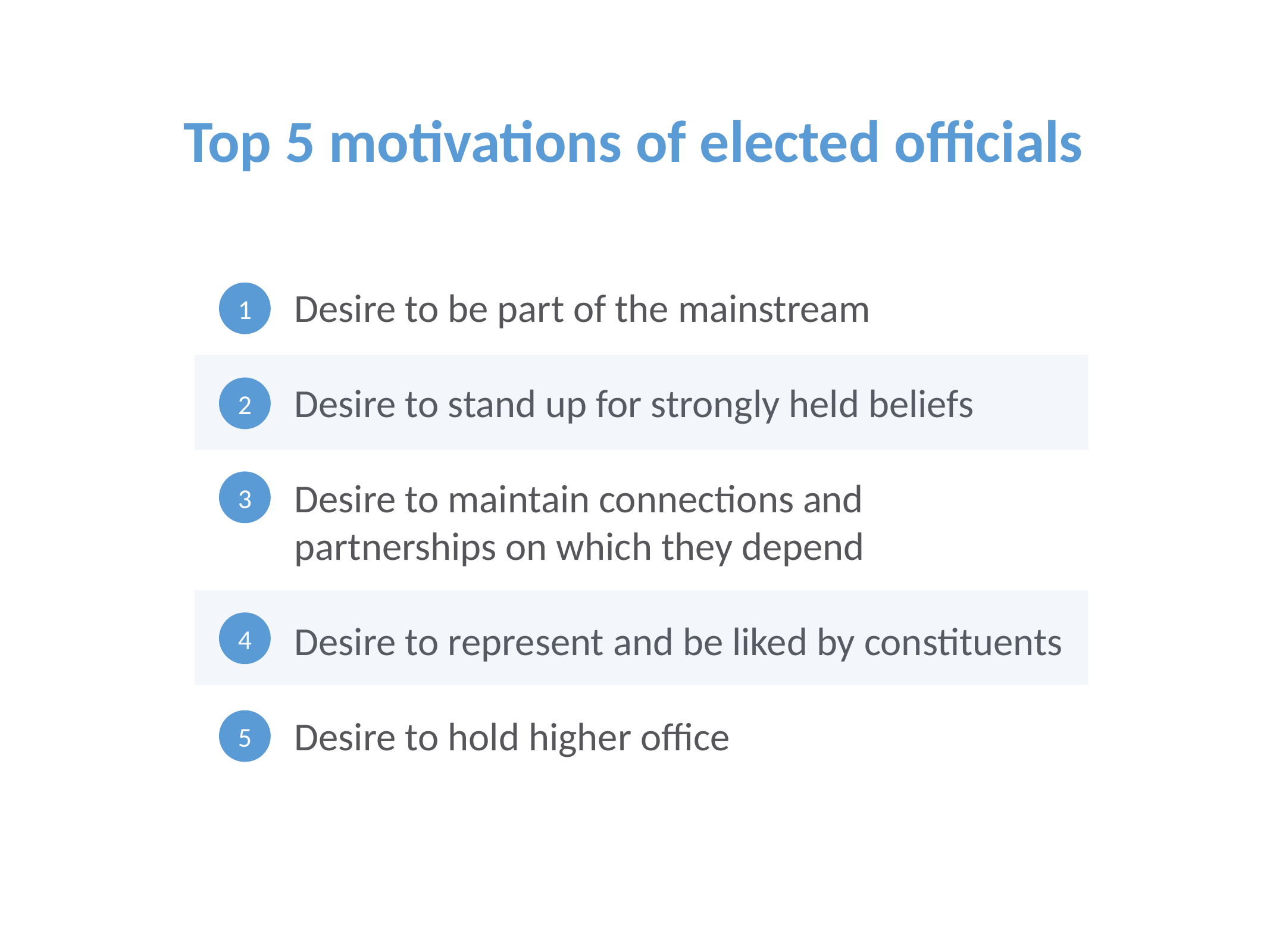

Top 5 motivations of elected officials
1
Desire to be part of the mainstream

Desire to stand up for strongly held beliefs

Desire to maintain connections and partnerships on which they depend

Desire to represent and be liked by constituents

Desire to hold higher office

2
3

4
5